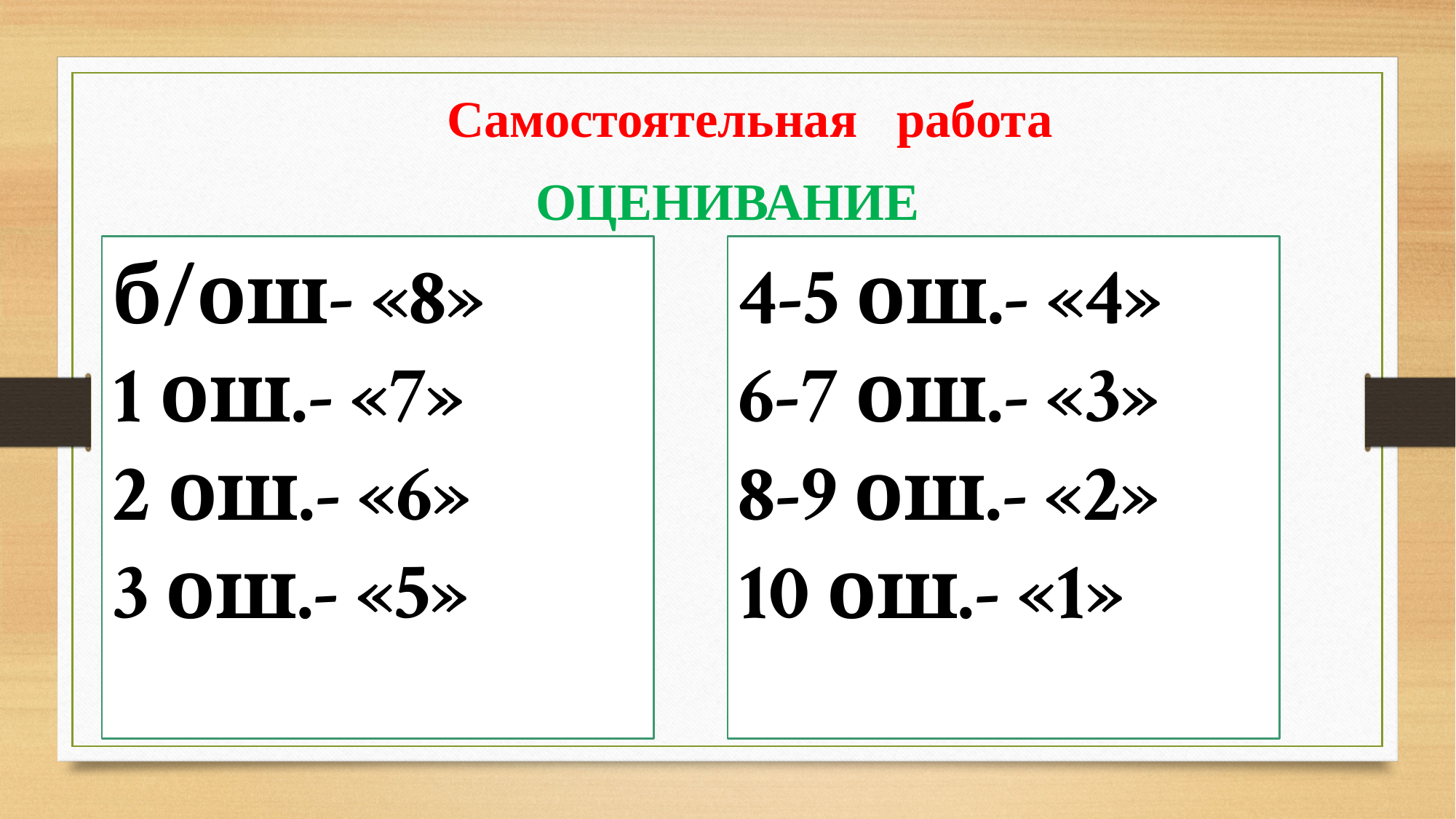

Самостоятельная   работа
ОЦЕНИВАНИЕ
б/ош- «8»
1 ош.- «7»
2 ош.- «6»
3 ош.- «5»

4-5 ош.- «4»
6-7 ош.- «3»
8-9 ош.- «2»
10 ош.- «1»